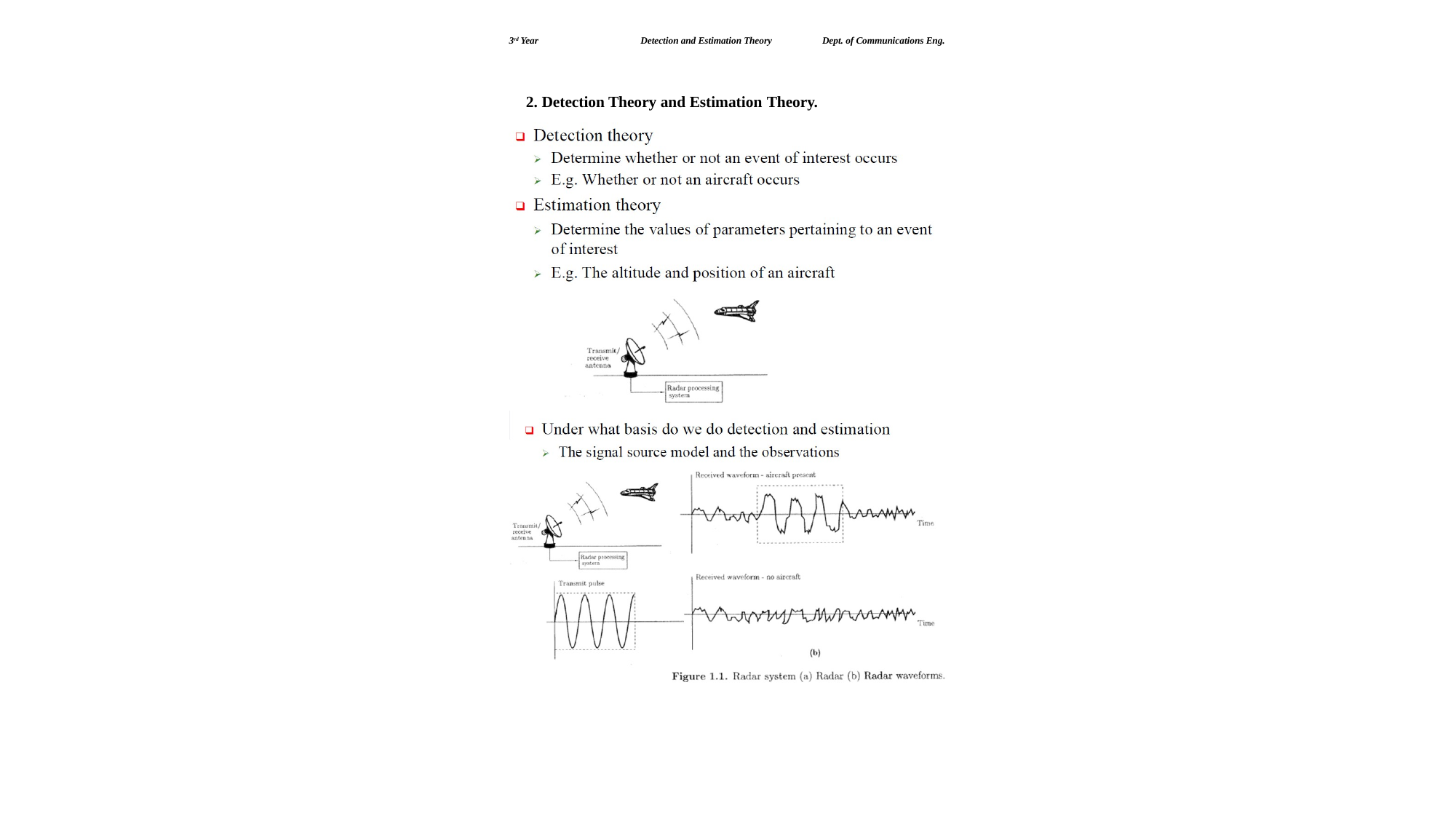

Page | 4
3rd Year
Detection and Estimation Theory
Dept. of Communications Eng.
2. Detection Theory and Estimation Theory.